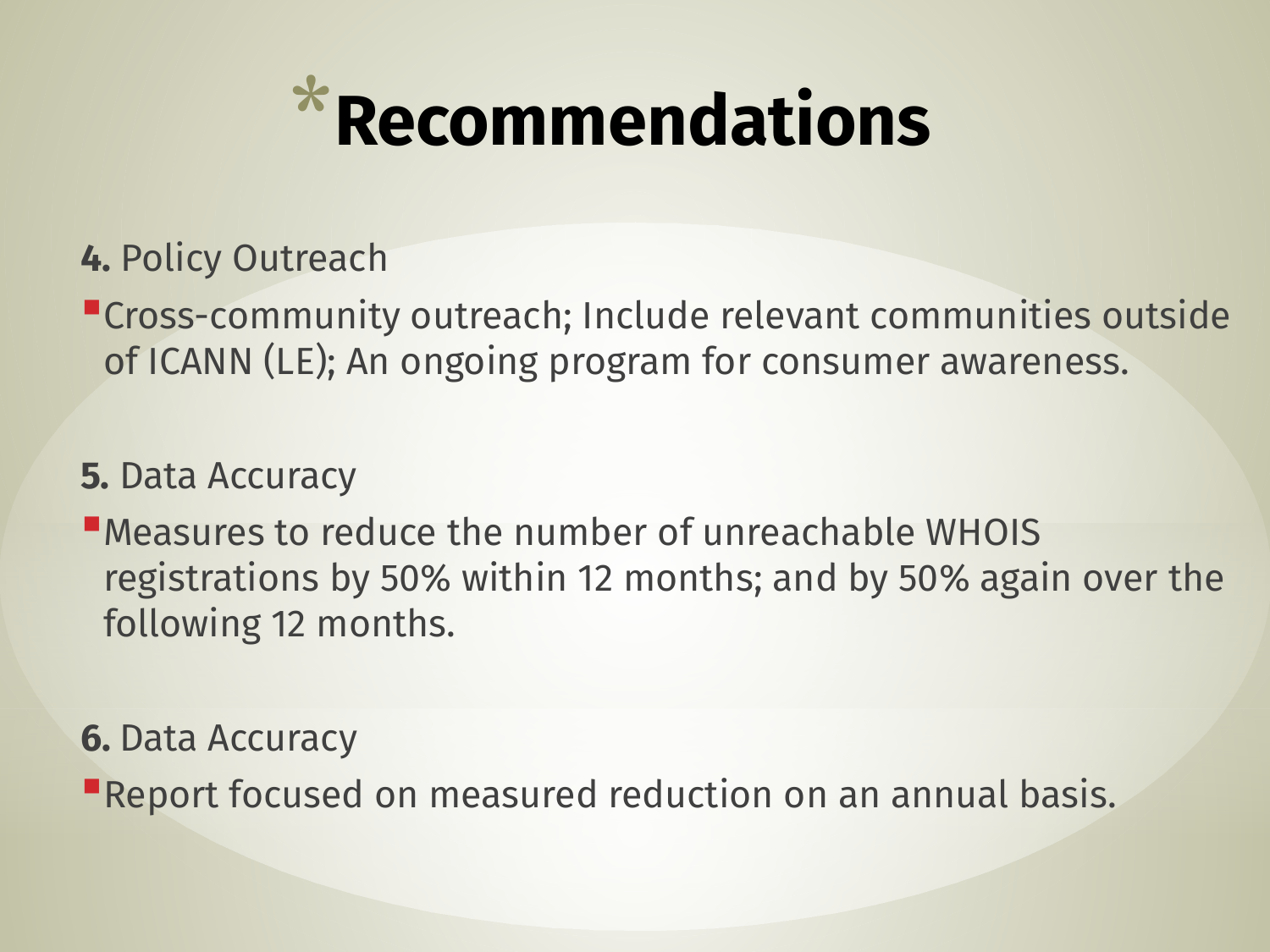

# Recommendations
4. Policy Outreach
Cross-community outreach; Include relevant communities outside of ICANN (LE); An ongoing program for consumer awareness.

5. Data Accuracy
Measures to reduce the number of unreachable WHOIS registrations by 50% within 12 months; and by 50% again over the following 12 months.

6. Data Accuracy
Report focused on measured reduction on an annual basis.